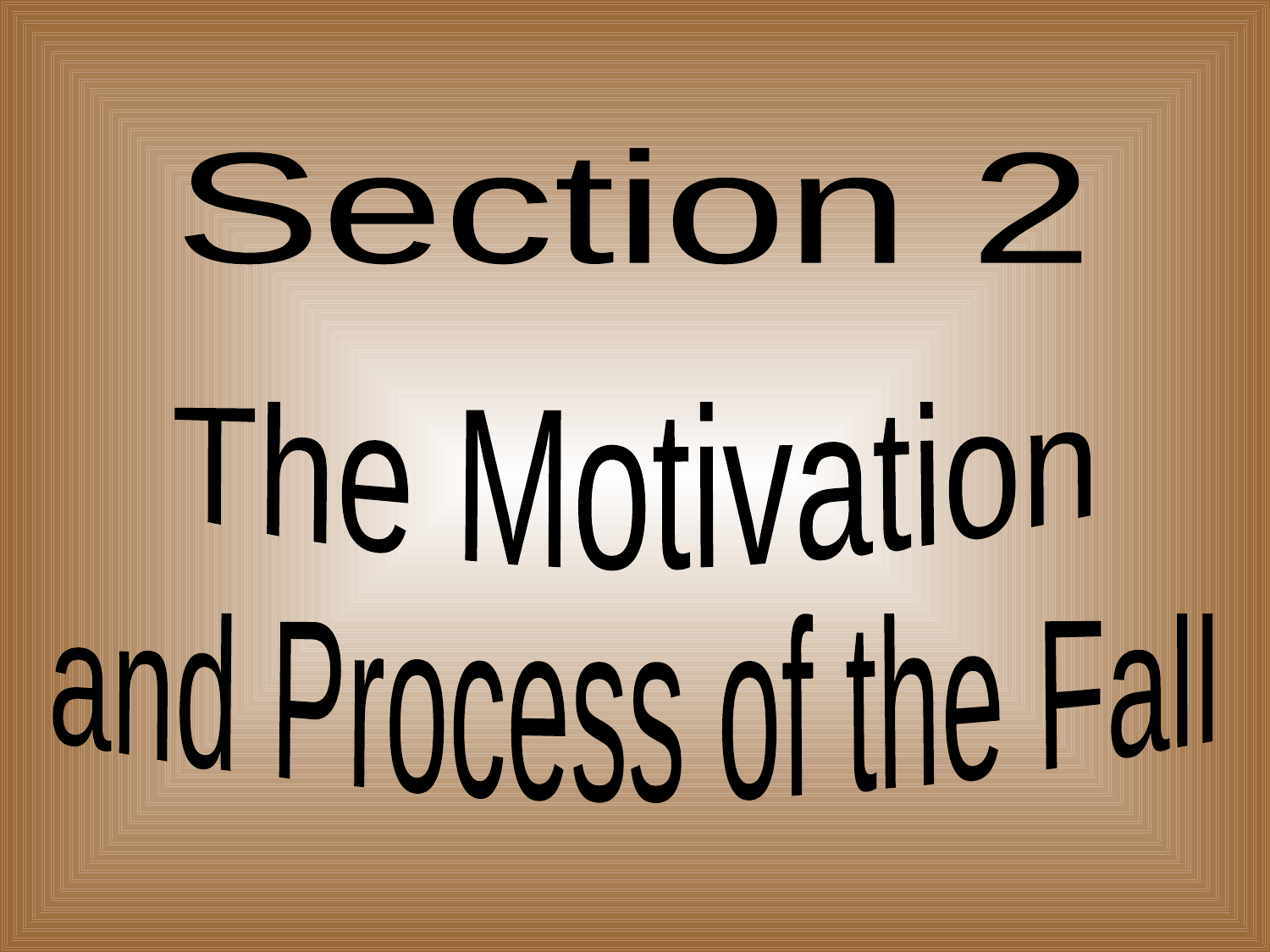

Section 2
The Motivation
and Process of the Fall